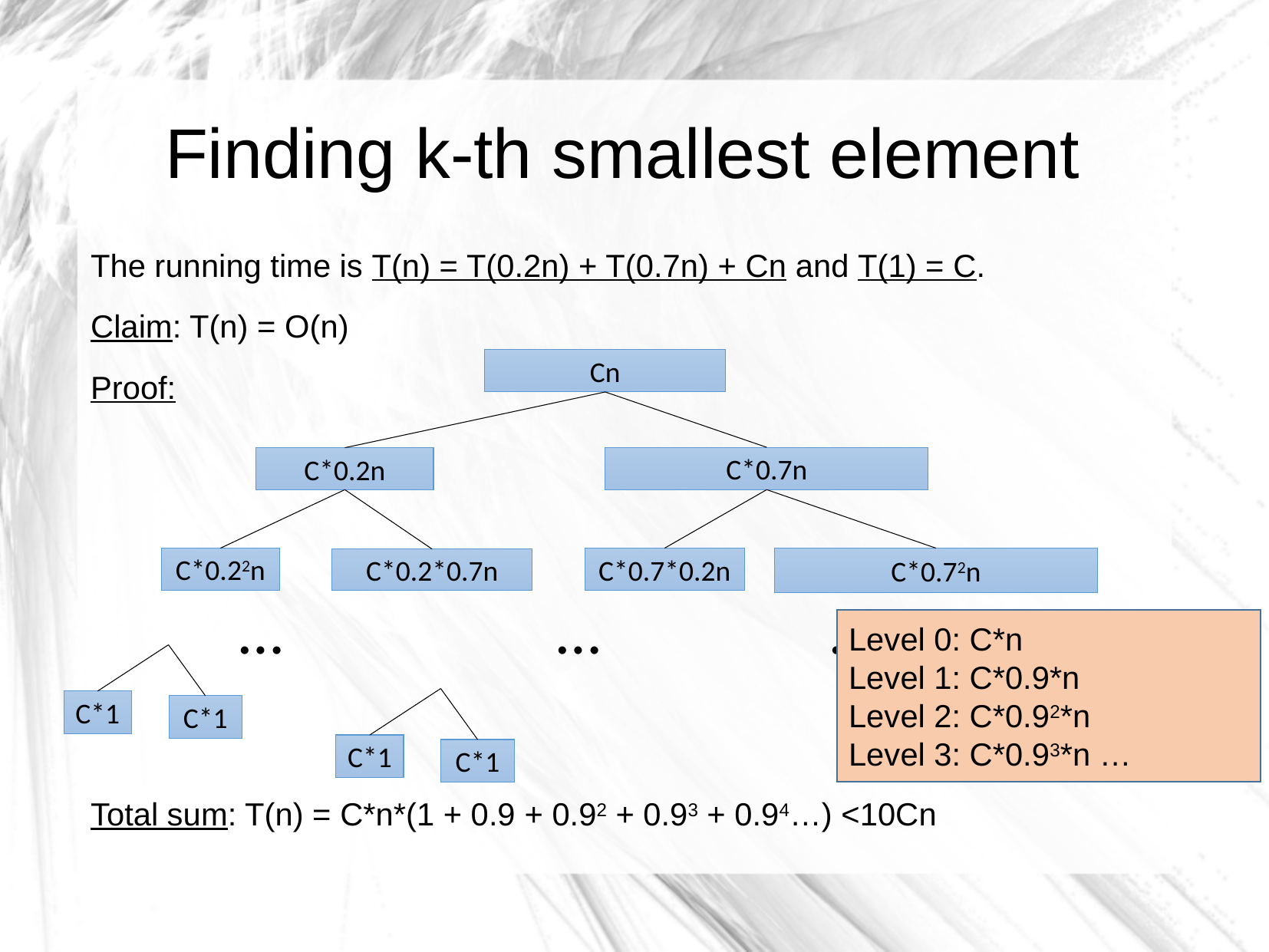

Finding k-th smallest element
The running time is T(n) = T(0.2n) + T(0.7n) + Cn and T(1) = C.
Claim: T(n) = O(n)
Proof:

Total sum: T(n) = C*n*(1 + 0.9 + 0.92 + 0.93 + 0.94…) <10Cn
Cn
C*0.7n
C*0.2n
C*0.7*0.2n
C*0.22n
C*0.72n
C*0.2*0.7n
…                   …                ….
Level 0: C*n
Level 1: C*0.9*n
Level 2: C*0.92*n
Level 3: C*0.93*n …
C*1
C*1
C*1
C*1